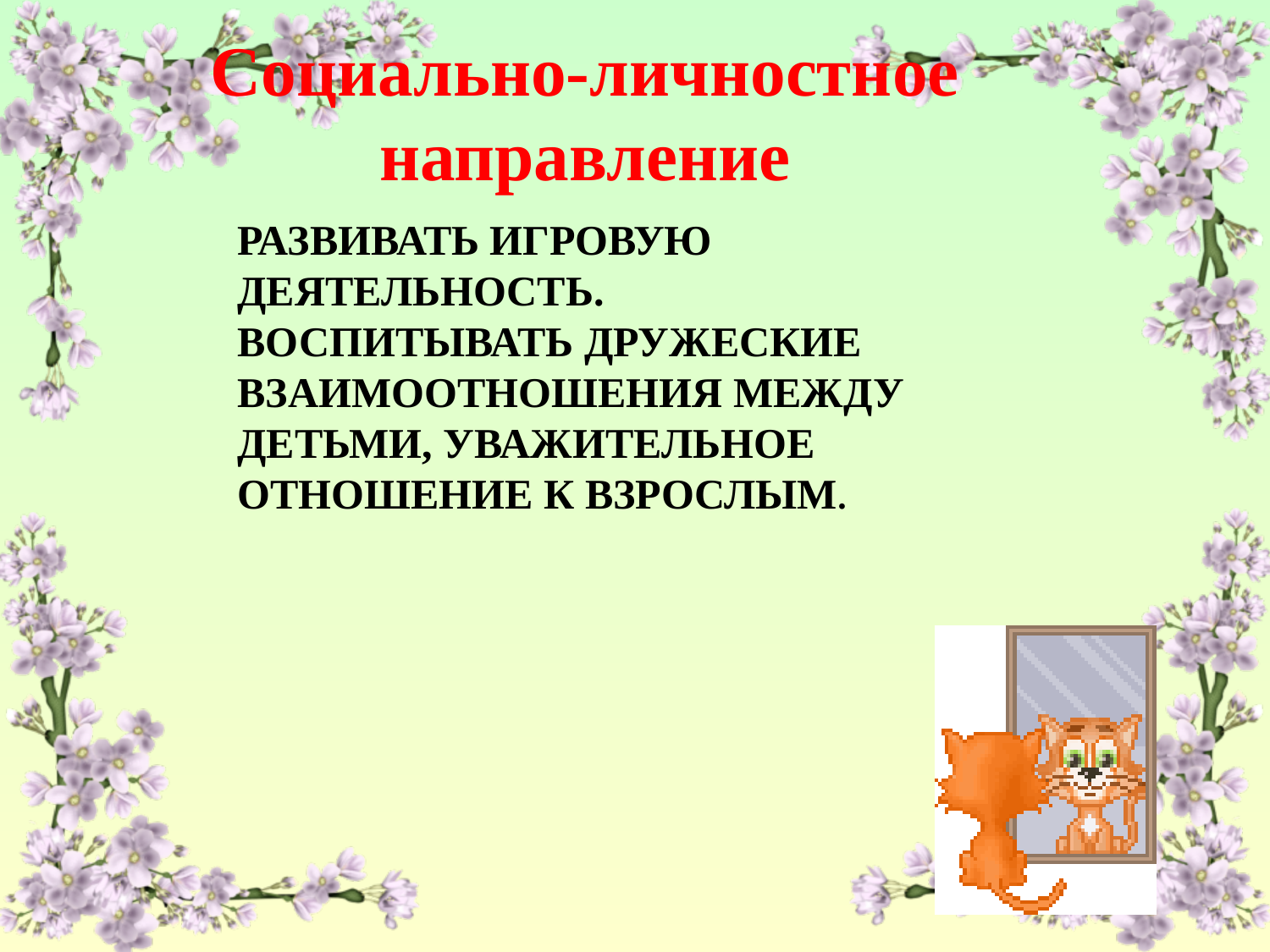

Социально-личностное направление
# Развивать игровую деятельность. Воспитывать дружеские взаимоотношения между детьми, уважительное отношение к взрослым.